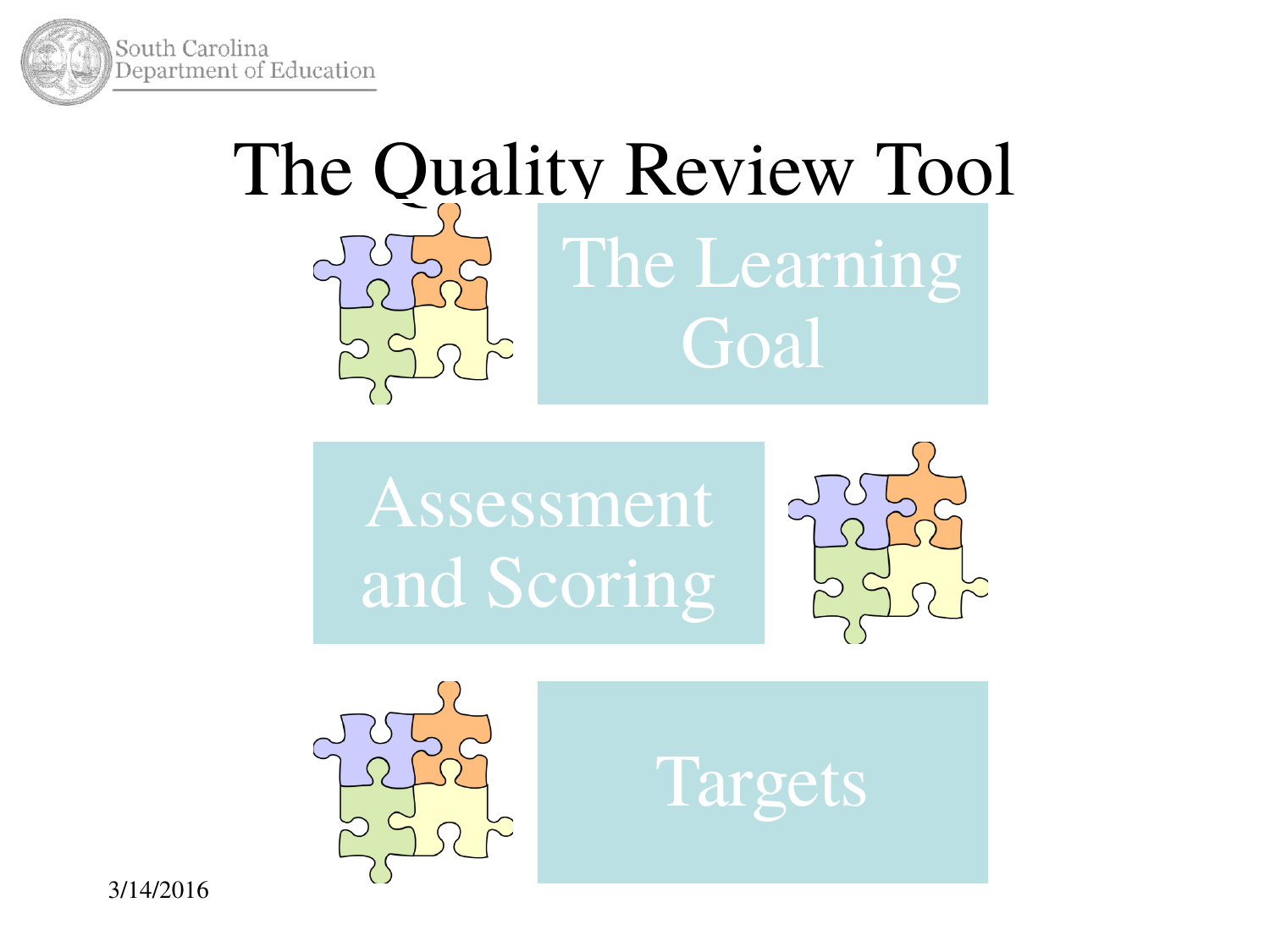

# The Quality Review Tool
The Learning Goal
Assessment and Scoring
Targets
3/14/2016